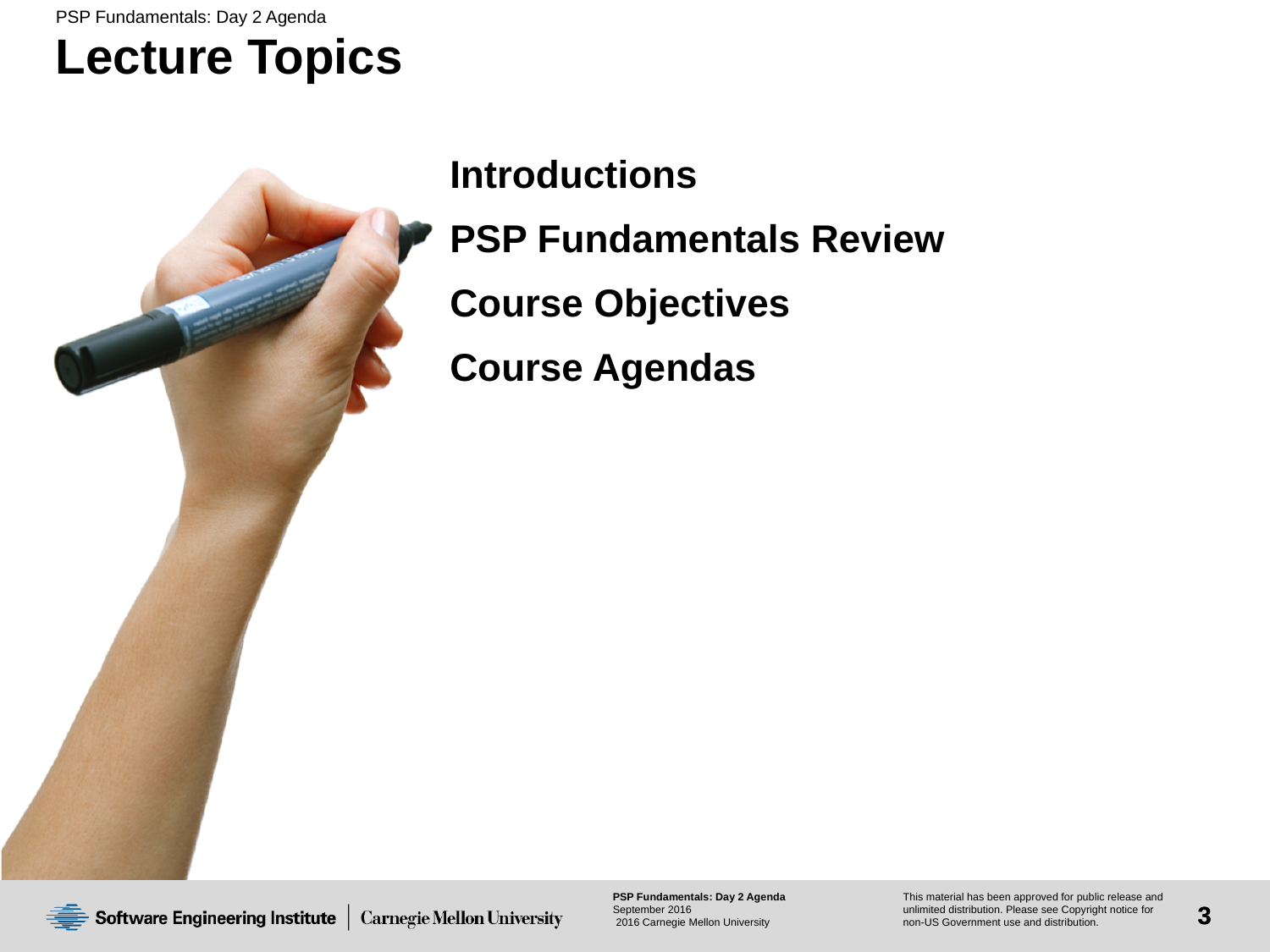

# Lecture Topics
Introductions
PSP Fundamentals Review
Course Objectives
Course Agendas